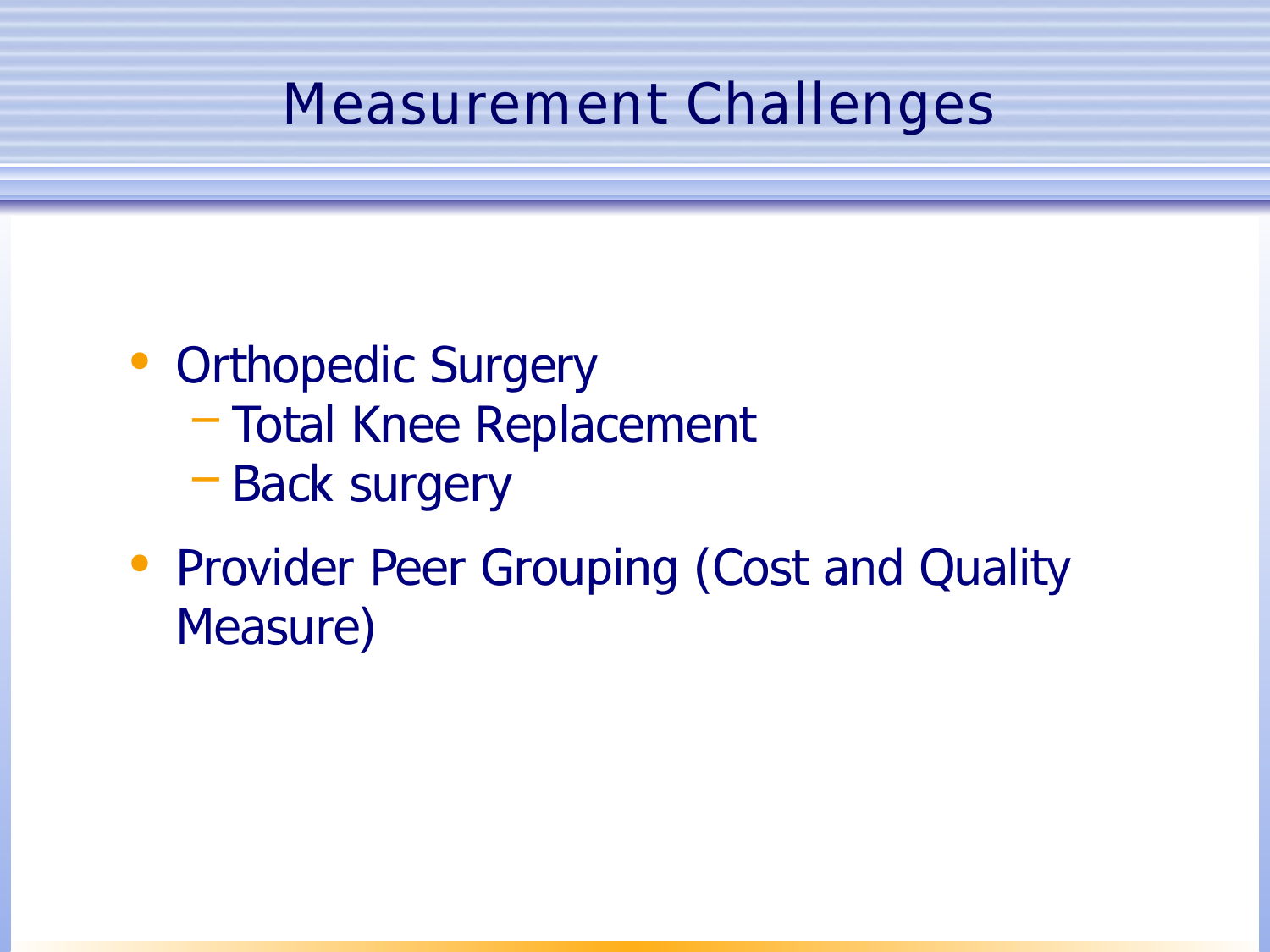

# Measurement Challenges

Orthopedic Surgery
Total Knee Replacement
Back surgery
Provider Peer Grouping (Cost and Quality Measure)